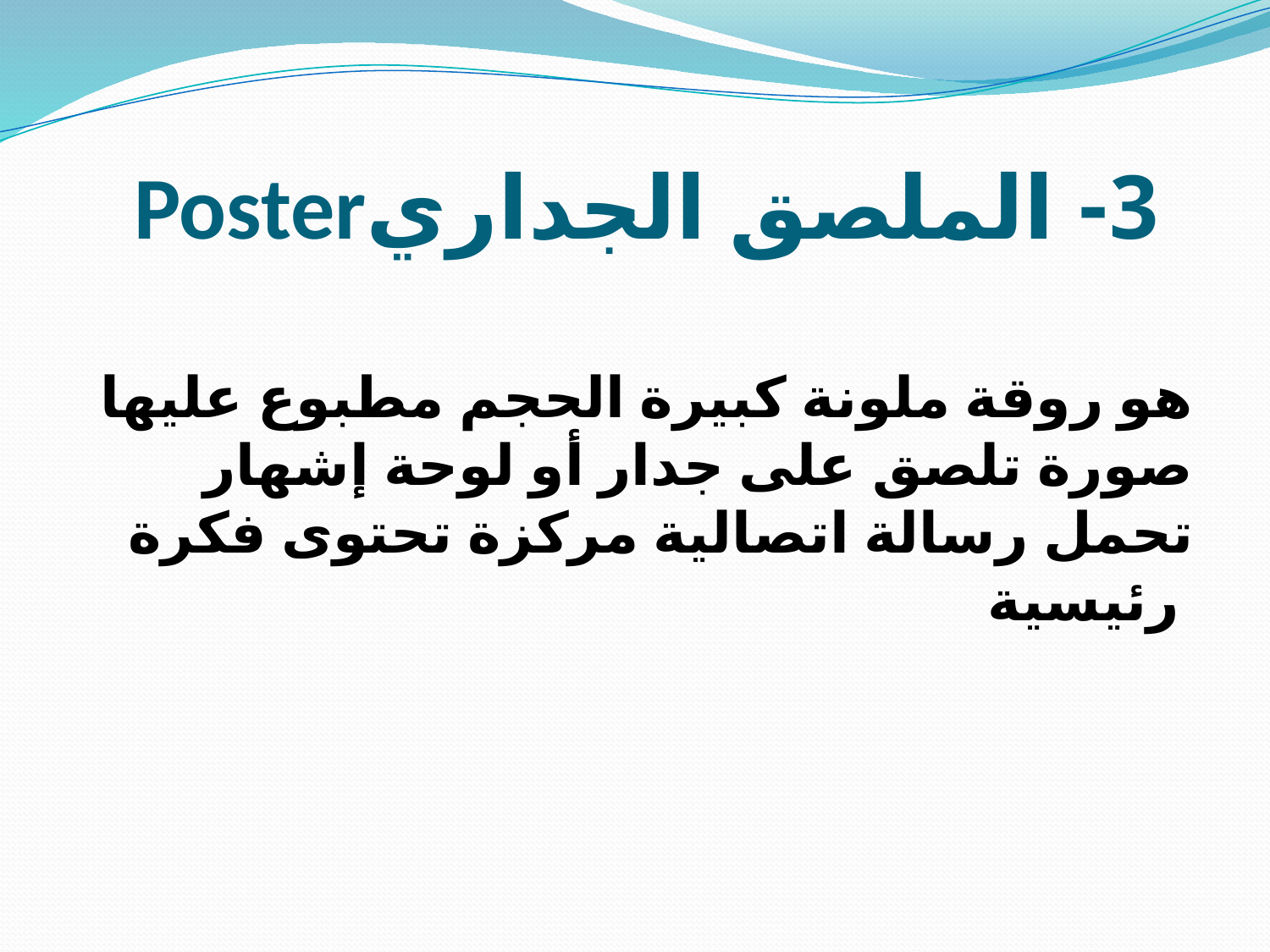

# 3- الملصق الجداريPoster
هو روقة ملونة كبيرة الحجم مطبوع عليها صورة تلصق على جدار أو لوحة إشهار تحمل رسالة اتصالية مركزة تحتوى فكرة رئيسية